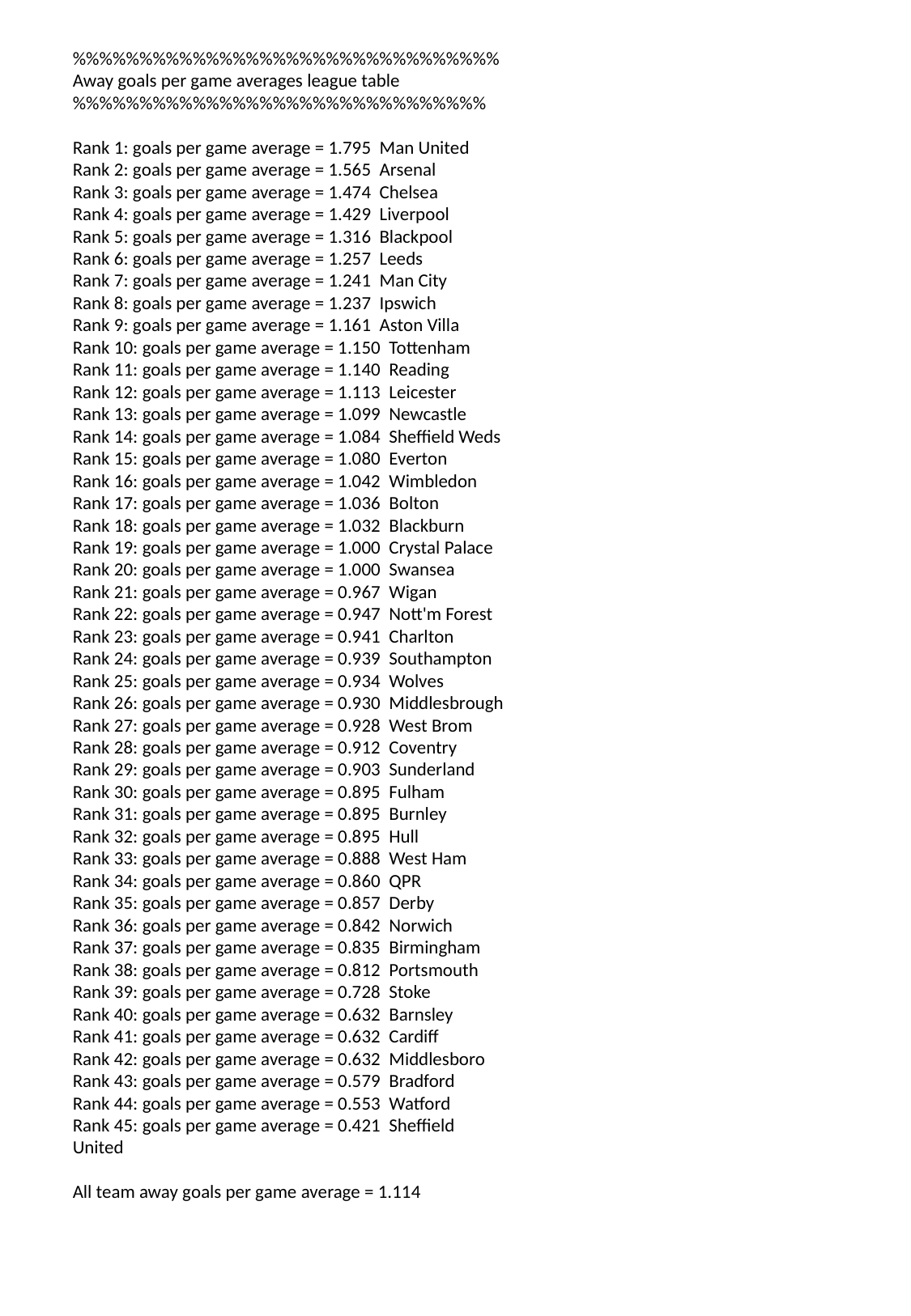

%%%%%%%%%%%%%%%%%%%%%%%%%%%%%%%%
Away goals per game averages league table
%%%%%%%%%%%%%%%%%%%%%%%%%%%%%%%

Rank 1: goals per game average = 1.795  Man United
Rank 2: goals per game average = 1.565  Arsenal
Rank 3: goals per game average = 1.474  Chelsea
Rank 4: goals per game average = 1.429  Liverpool
Rank 5: goals per game average = 1.316  Blackpool
Rank 6: goals per game average = 1.257  Leeds
Rank 7: goals per game average = 1.241  Man City
Rank 8: goals per game average = 1.237  Ipswich
Rank 9: goals per game average = 1.161  Aston Villa
Rank 10: goals per game average = 1.150  Tottenham
Rank 11: goals per game average = 1.140  Reading
Rank 12: goals per game average = 1.113  Leicester
Rank 13: goals per game average = 1.099  Newcastle
Rank 14: goals per game average = 1.084  Sheffield Weds
Rank 15: goals per game average = 1.080  Everton
Rank 16: goals per game average = 1.042  Wimbledon
Rank 17: goals per game average = 1.036  Bolton
Rank 18: goals per game average = 1.032  Blackburn
Rank 19: goals per game average = 1.000  Crystal Palace
Rank 20: goals per game average = 1.000  Swansea
Rank 21: goals per game average = 0.967  Wigan
Rank 22: goals per game average = 0.947  Nott'm Forest
Rank 23: goals per game average = 0.941  Charlton
Rank 24: goals per game average = 0.939  Southampton
Rank 25: goals per game average = 0.934  Wolves
Rank 26: goals per game average = 0.930  Middlesbrough
Rank 27: goals per game average = 0.928  West Brom
Rank 28: goals per game average = 0.912  Coventry
Rank 29: goals per game average = 0.903  Sunderland
Rank 30: goals per game average = 0.895  Fulham
Rank 31: goals per game average = 0.895  Burnley
Rank 32: goals per game average = 0.895  Hull
Rank 33: goals per game average = 0.888  West Ham
Rank 34: goals per game average = 0.860  QPR
Rank 35: goals per game average = 0.857  Derby
Rank 36: goals per game average = 0.842  Norwich
Rank 37: goals per game average = 0.835  Birmingham
Rank 38: goals per game average = 0.812  Portsmouth
Rank 39: goals per game average = 0.728  Stoke
Rank 40: goals per game average = 0.632  Barnsley
Rank 41: goals per game average = 0.632  Cardiff
Rank 42: goals per game average = 0.632  Middlesboro
Rank 43: goals per game average = 0.579  Bradford
Rank 44: goals per game average = 0.553  Watford
Rank 45: goals per game average = 0.421  Sheffield United

All team away goals per game average = 1.114